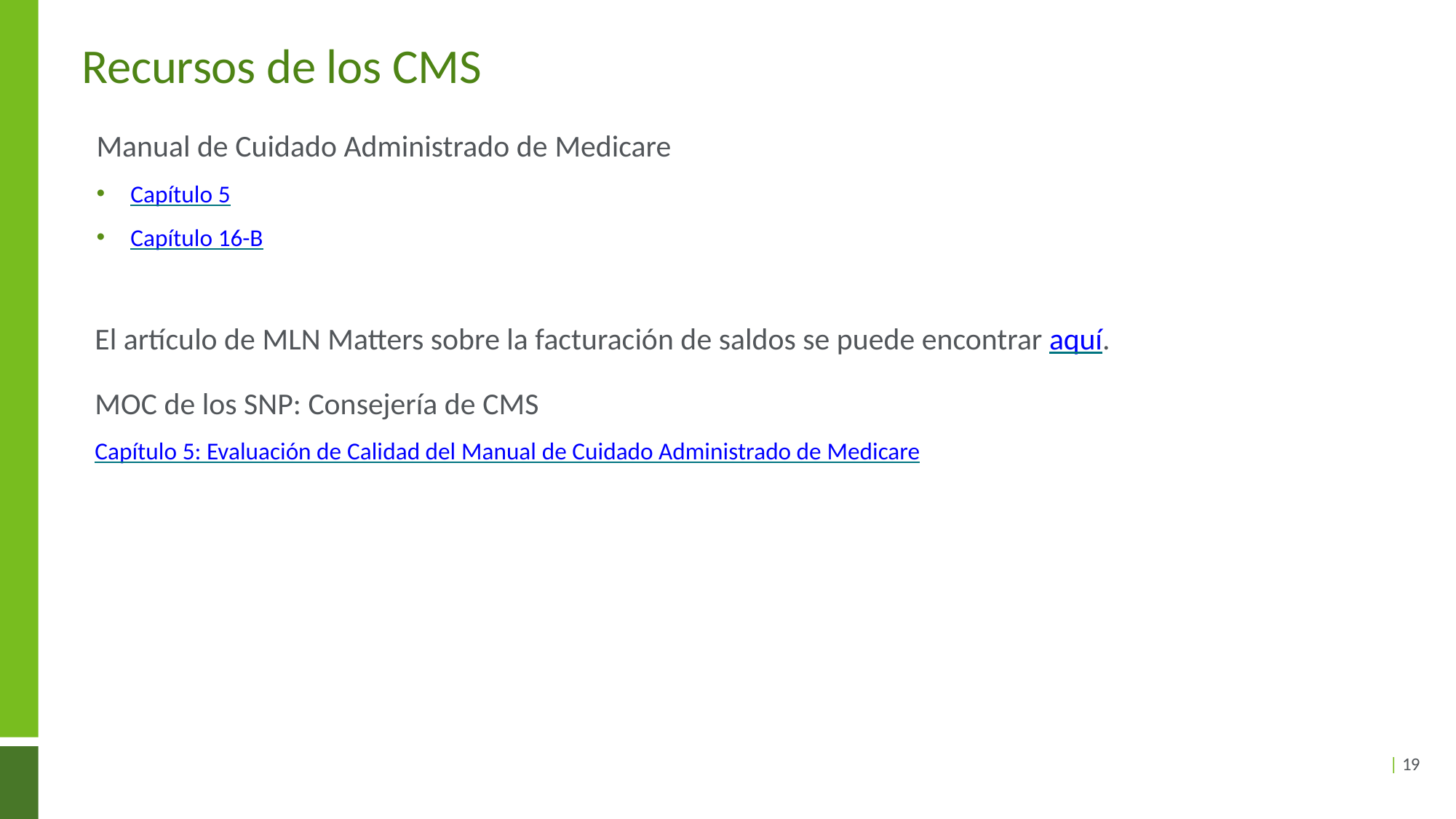

# Recursos de los CMS
Manual de Cuidado Administrado de Medicare
Capítulo 5
Capítulo 16-B
El artículo de MLN Matters sobre la facturación de saldos se puede encontrar aquí.
MOC de los SNP: Consejería de CMS Capítulo 5: Evaluación de Calidad del Manual de Cuidado Administrado de Medicare

| 19